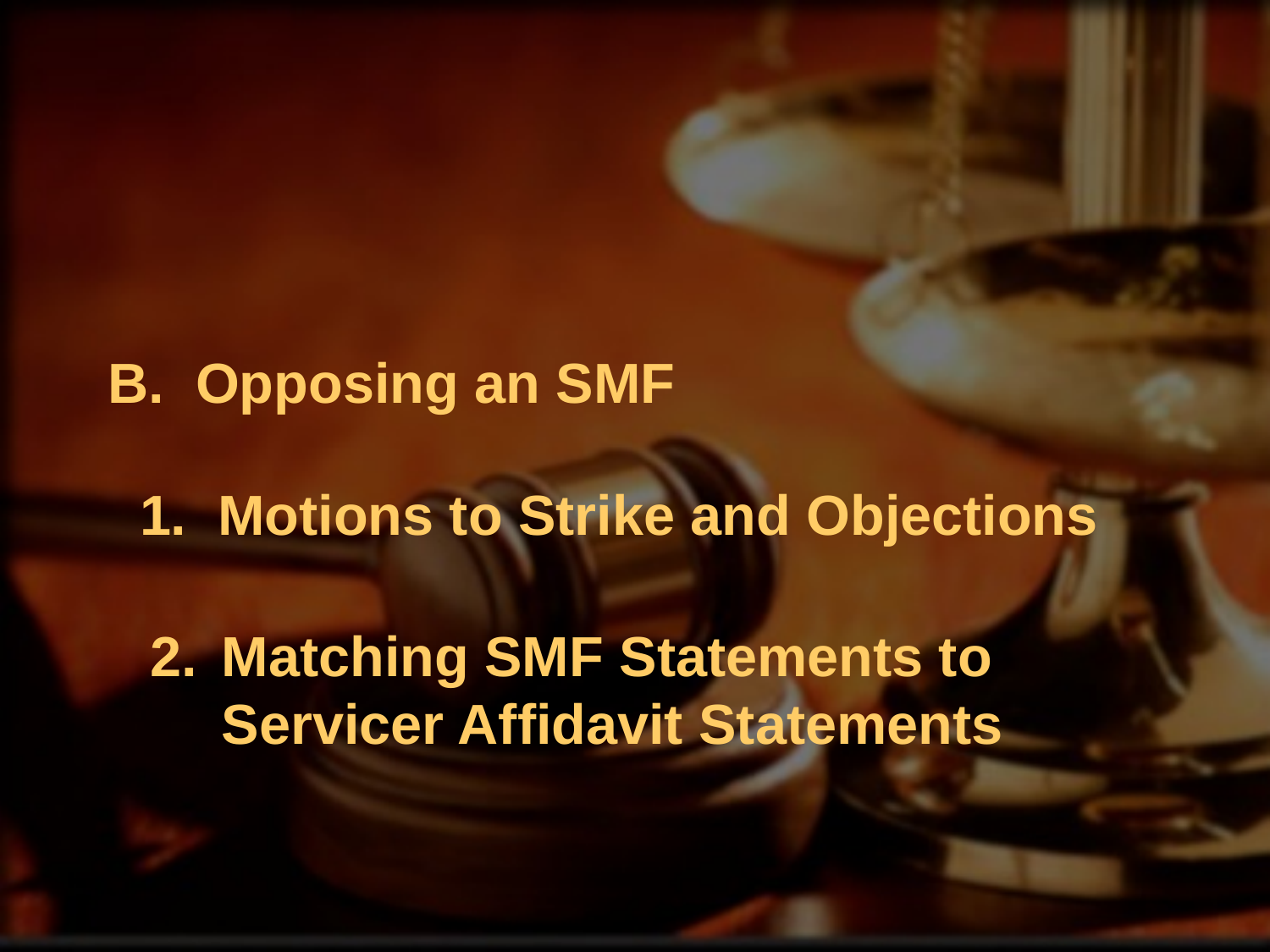

# B.  Opposing an SMF
1.  Motions to Strike and Objections
Matching SMF Statements to Servicer Affidavit Statements